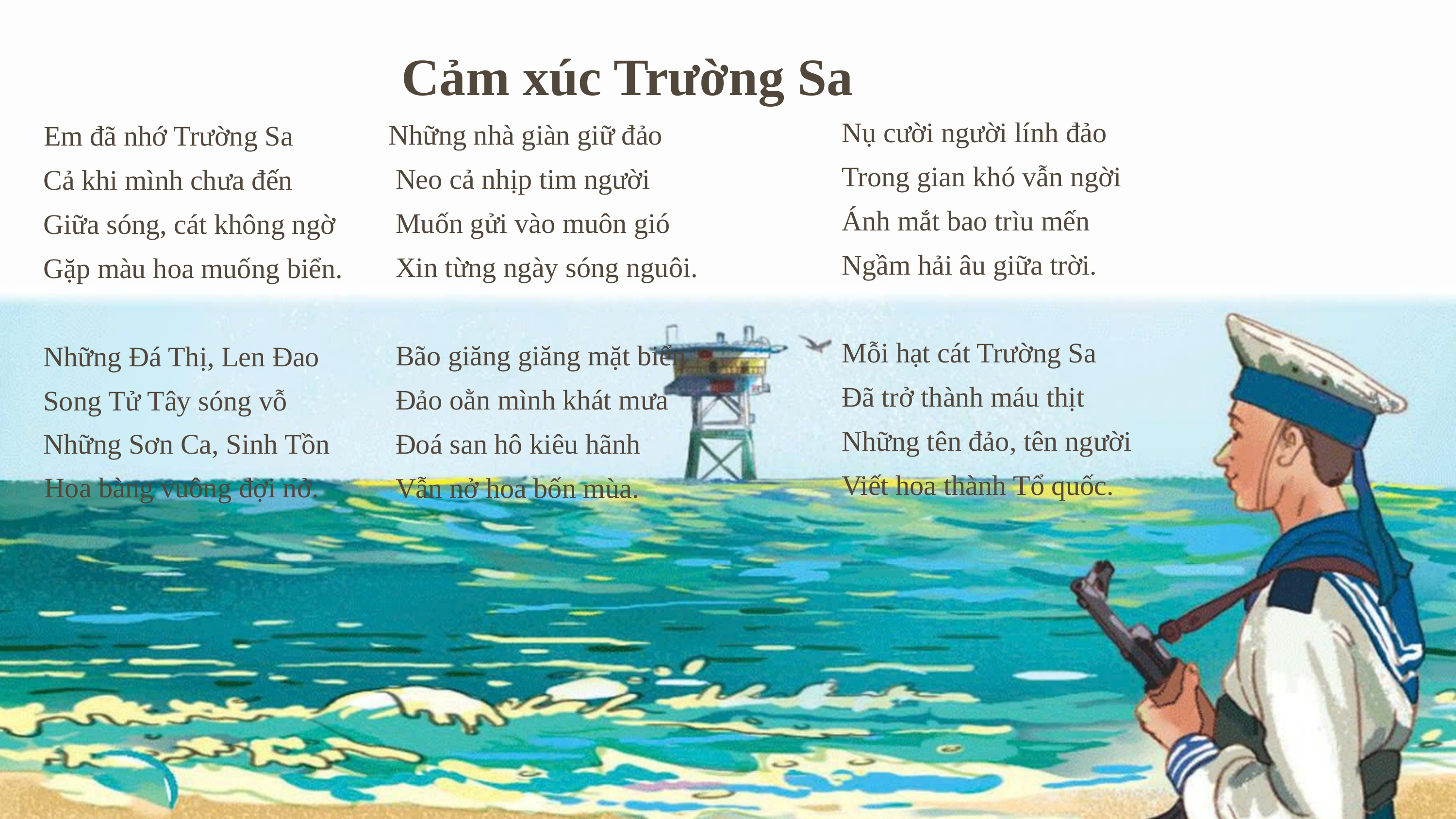

Cảm xúc Trường Sa
 Nụ cười người lính đảo
 Trong gian khó vẫn ngời
 Ánh mắt bao trìu mến
 Ngầm hải âu giữa trời.

 Mỗi hạt cát Trường Sa
 Đã trở thành máu thịt
 Những tên đảo, tên người
 Viết hoa thành Tổ quốc.

Những nhà giàn giữ đảo
 Neo cả nhịp tim người
 Muốn gửi vào muôn gió
 Xin từng ngày sóng nguôi.

 Bão giăng giăng mặt biển
 Đảo oằn mình khát mưa
 Đoá san hô kiêu hãnh
 Vẫn nở hoa bốn mùa.
 Em đã nhớ Trường Sa
 Cả khi mình chưa đến
 Giữa sóng, cát không ngờ
 Gặp màu hoa muống biển.

 Những Đá Thị, Len Đao
 Song Tử Tây sóng vỗ
 Những Sơn Ca, Sinh Tồn
 Hoa bàng vuông đợi nở.